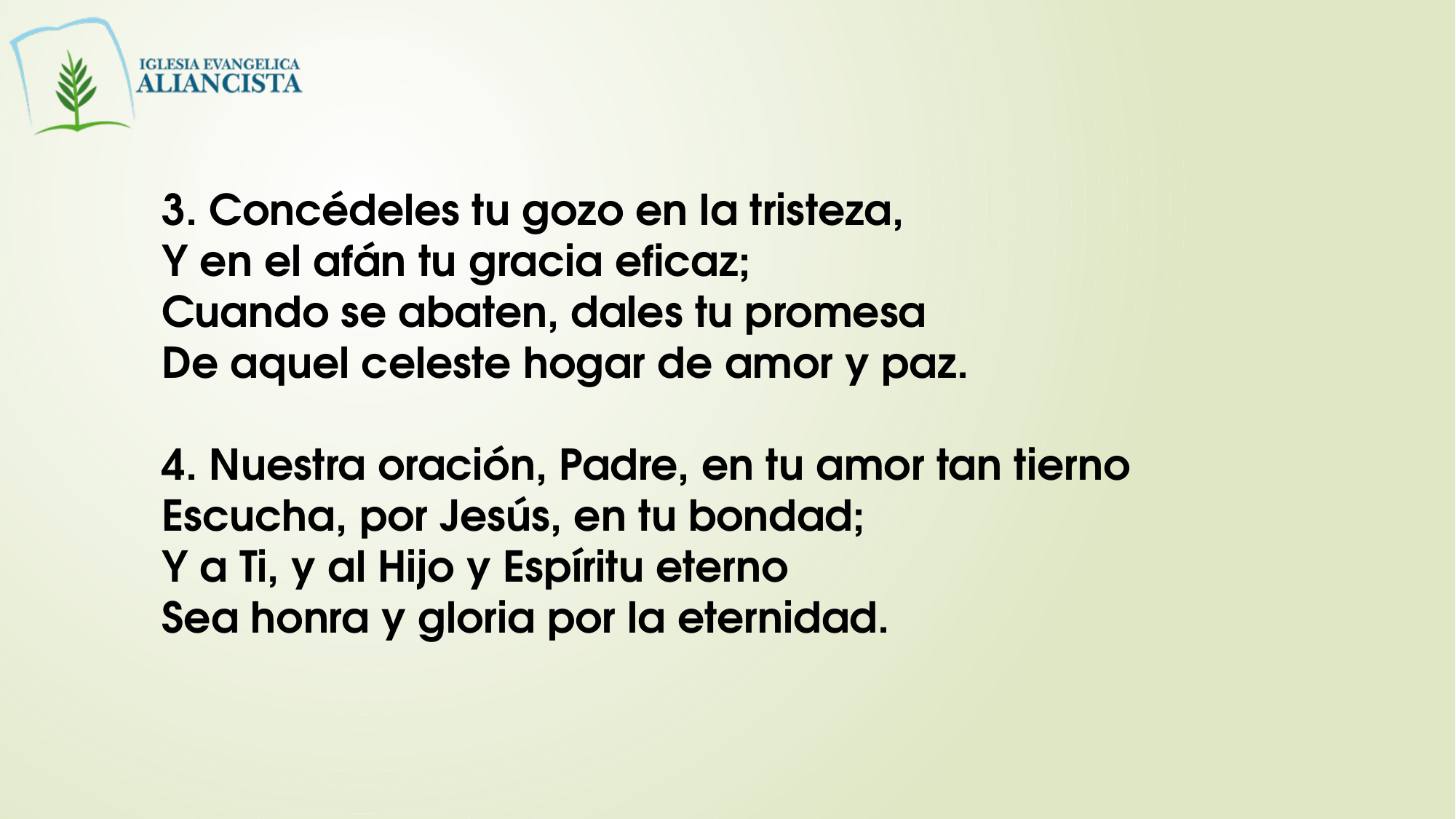

3. Concédeles tu gozo en la tristeza,
Y en el afán tu gracia eficaz;
Cuando se abaten, dales tu promesa
De aquel celeste hogar de amor y paz.

4. Nuestra oración, Padre, en tu amor tan tierno
Escucha, por Jesús, en tu bondad;
Y a Ti, y al Hijo y Espíritu eterno
Sea honra y gloria por la eternidad.